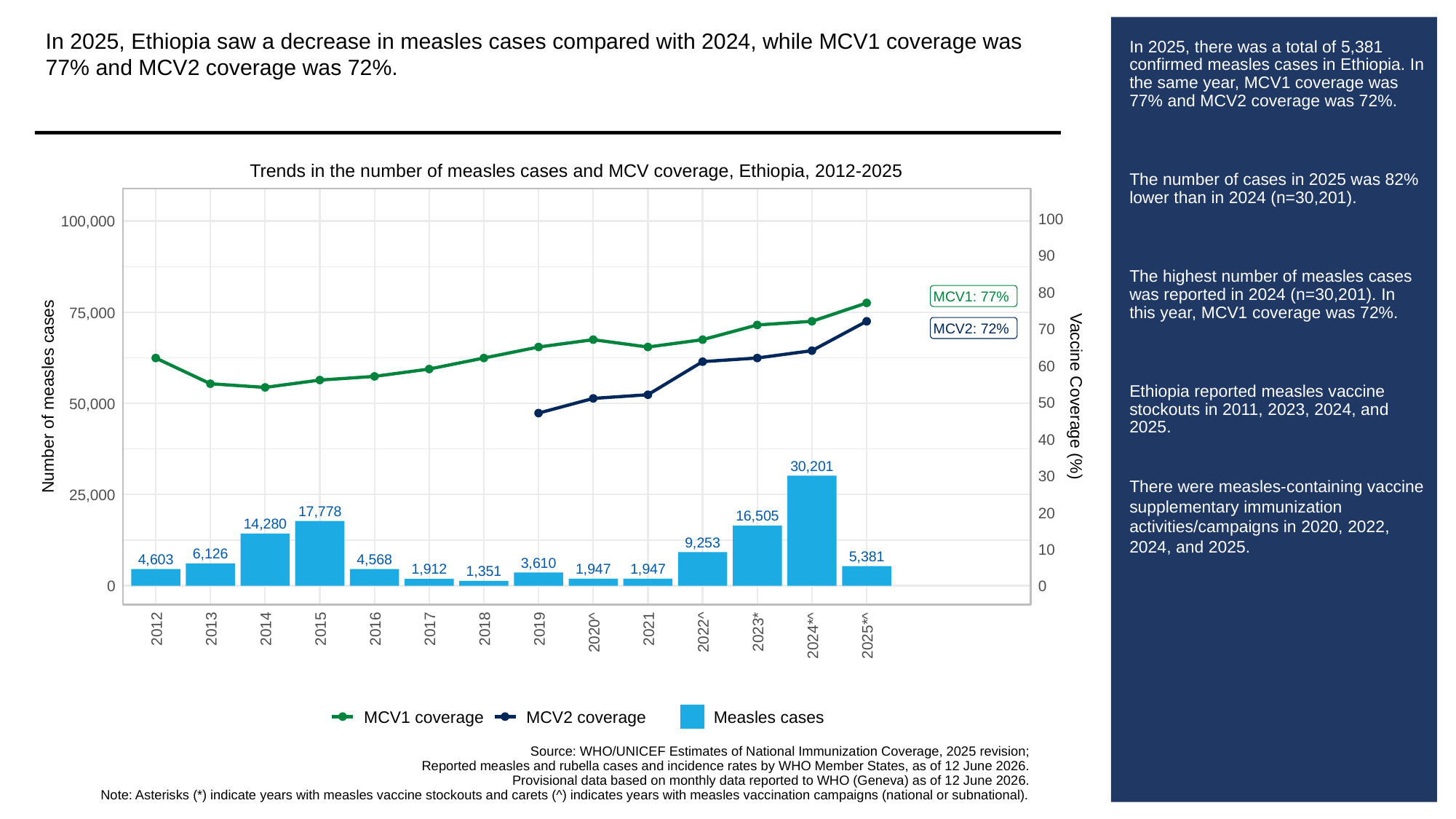

In 2025, Ethiopia saw a decrease in measles cases compared with 2024, while MCV1 coverage was 77% and MCV2 coverage was 72%.
# In 2025, there was a total of 5,381 confirmed measles cases in Ethiopia. In the same year, MCV1 coverage was 77% and MCV2 coverage was 72%.

The number of cases in 2025 was 82% lower than in 2024 (n=30,201).

The highest number of measles cases was reported in 2024 (n=30,201). In this year, MCV1 coverage was 72%.

Ethiopia reported measles vaccine stockouts in 2011, 2023, 2024, and 2025.

There were measles-containing vaccine supplementary immunization activities/campaigns in 2020, 2022, 2024, and 2025.

Trends in the number of measles cases and MCV coverage, Ethiopia, 2012-2025

100
100,000

90

80
MCV1: 77%

75,000

MCV2: 72%
70

60

Number of measles cases
Vaccine Coverage (%)

50
50,000

40

30,201
30

25,000

17,778
20
16,505
14,280

9,253

10
6,126
5,381

4,603
4,568
3,610
1,947
1,947

1,912
1,351

0
0

2012
2013
2014
2015
2016
2017
2018
2019
2021
2023*
2020^
2022^
2024*^
2025*^

MCV1 coverage
MCV2 coverage
Measles cases

Source: WHO/UNICEF Estimates of National Immunization Coverage, 2025 revision;
Reported measles and rubella cases and incidence rates by WHO Member States, as of 12 June 2026.
Provisional data based on monthly data reported to WHO (Geneva) as of 12 June 2026.
Note: Asterisks (*) indicate years with measles vaccine stockouts and carets (^) indicates years with measles vaccination campaigns (national or subnational).